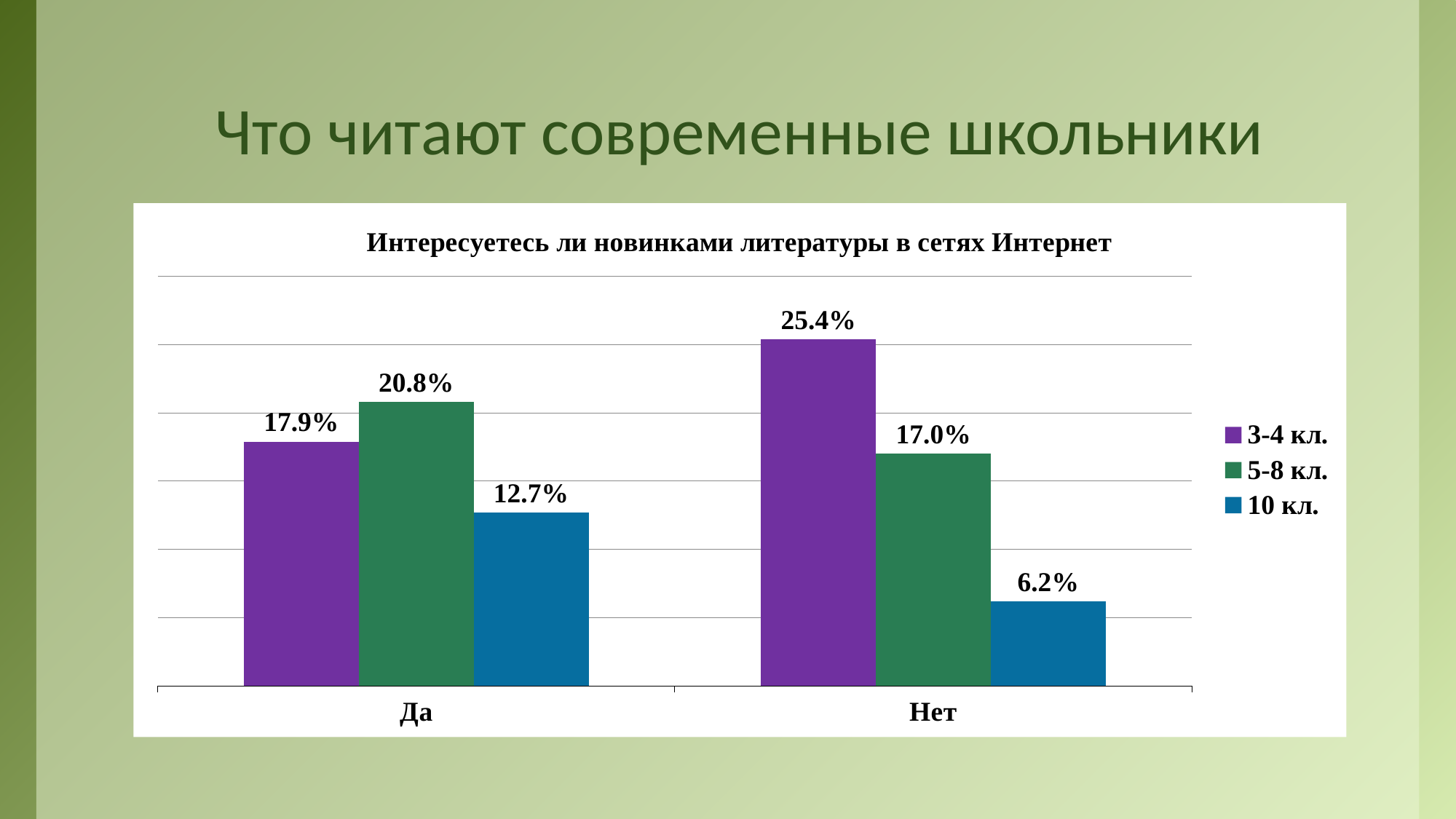

# Что читают современные школьники

### Chart: Интересуетесь ли новинками литературы в сетях Интернет

| Category | 3-4 кл. | 5-8 кл. | 10 кл. |
|---|---|---|---|
| Да | 0.17900000000000002 | 0.20800000000000002 | 0.127 |
| Нет | 0.254 | 0.17 | 0.062000000000000006 |